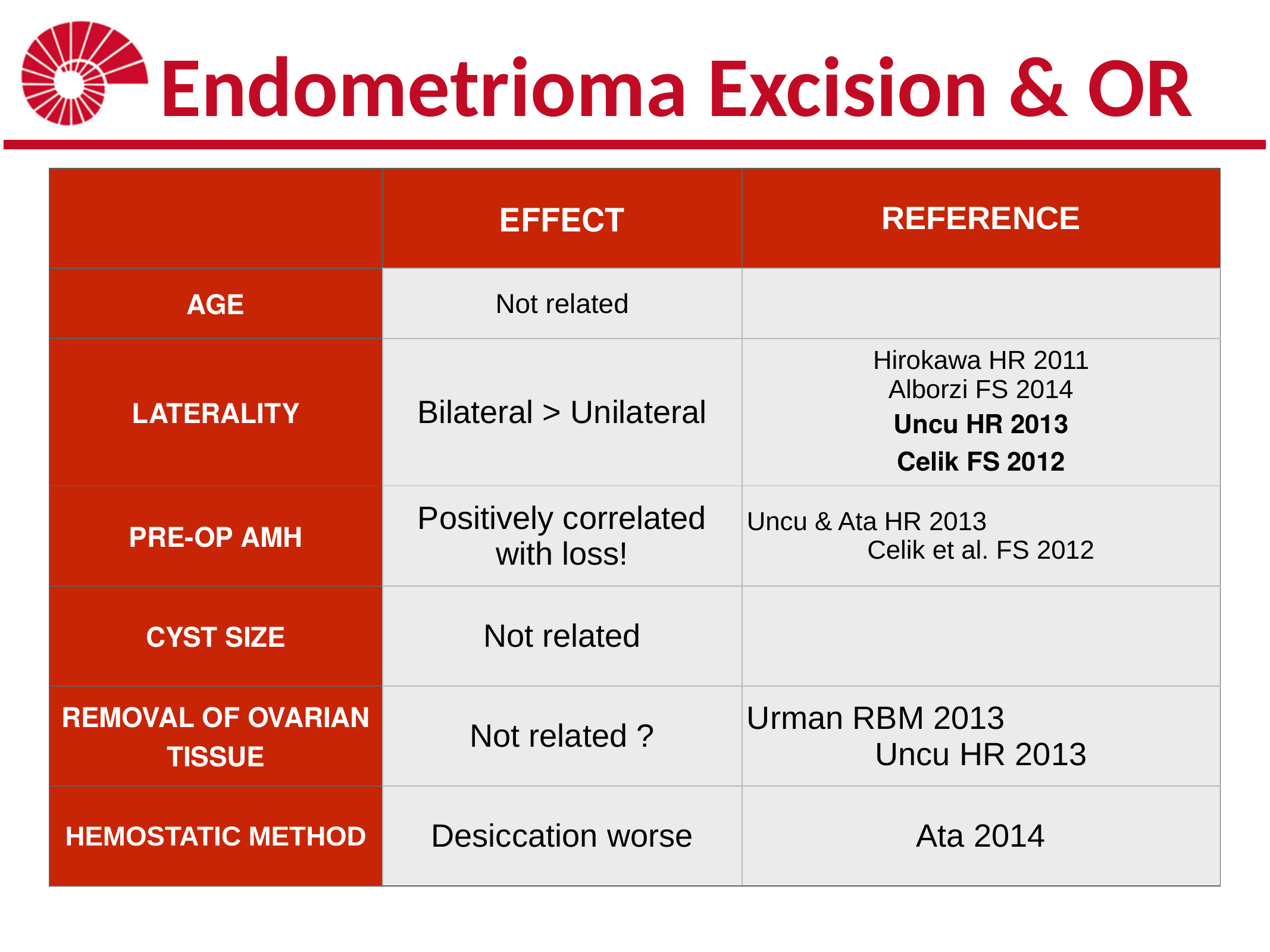

# Endometrioma Excision & OR
|  | EFFECT | REFERENCE |
| --- | --- | --- |
| AGE | Not related |  |
| LATERALITY | Bilateral > Unilateral | Hirokawa HR 2011 Alborzi FS 2014 Uncu HR 2013 Celik FS 2012 |
| PRE-OP AMH | Positively correlated with loss! | Uncu & Ata HR 2013 Celik et al. FS 2012 |
| CYST SIZE | Not related |  |
| REMOVAL OF OVARIAN TISSUE | Not related ? | Urman RBM 2013 Uncu HR 2013 |
| HEMOSTATIC METHOD | Desiccation worse | Ata 2014 |